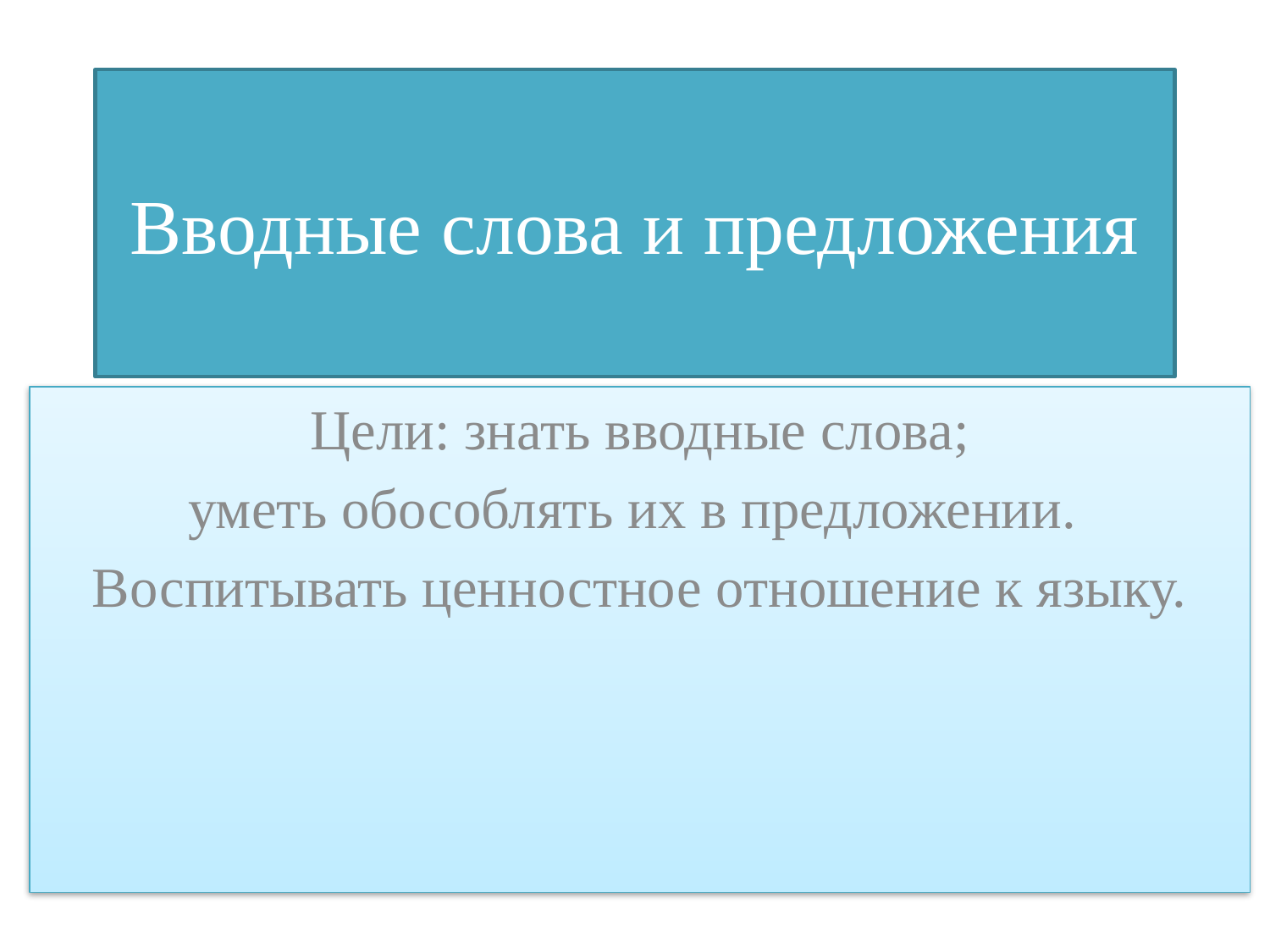

# Вводные слова и предложения
Цели: знать вводные слова;
уметь обособлять их в предложении.
Воспитывать ценностное отношение к языку.